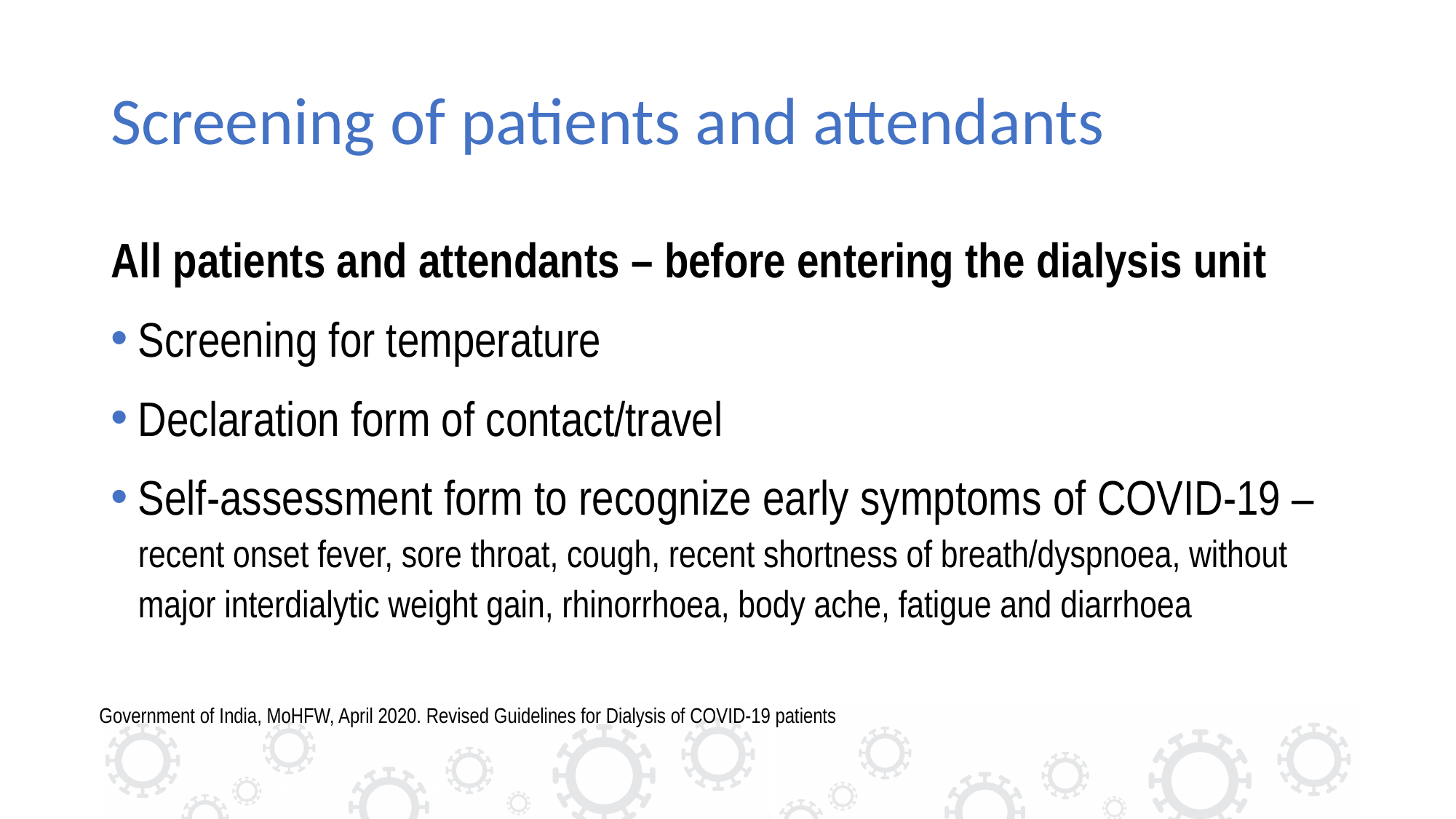

# Screening of patients and attendants
All patients and attendants – before entering the dialysis unit
Screening for temperature
Declaration form of contact/travel
Self-assessment form to recognize early symptoms of COVID-19 – recent onset fever, sore throat, cough, recent shortness of breath/dyspnoea, without major interdialytic weight gain, rhinorrhoea, body ache, fatigue and diarrhoea
Government of India, MoHFW, April 2020. Revised Guidelines for Dialysis of COVID-19 patients